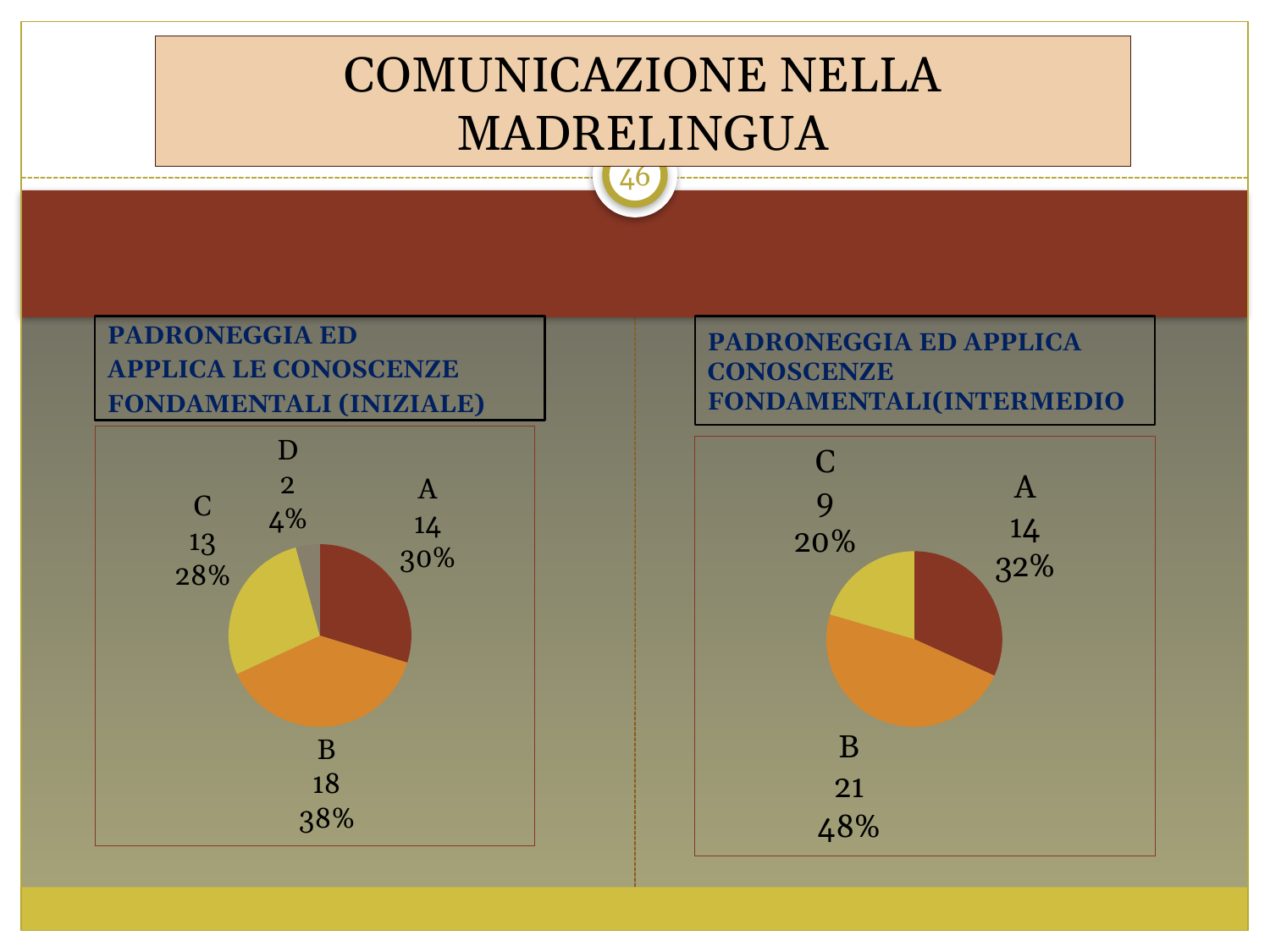

# COMUNICAZIONE NELLA MADRELINGUA
46
PADRONEGGIA ED
APPLICA LE CONOSCENZE
FONDAMENTALI (INIZIALE)
PADRONEGGIA ED APPLICA CONOSCENZE FONDAMENTALI(INTERMEDIO

### Chart

| Category | Colonna1 |
|---|---|
| A | 14.0 |
| B | 18.0 |
| C | 13.0 |
| D | 2.0 |

### Chart

| Category | Colonna1 |
|---|---|
| A | 14.0 |
| B | 21.0 |
| C | 9.0 |
| D | 0.0 |